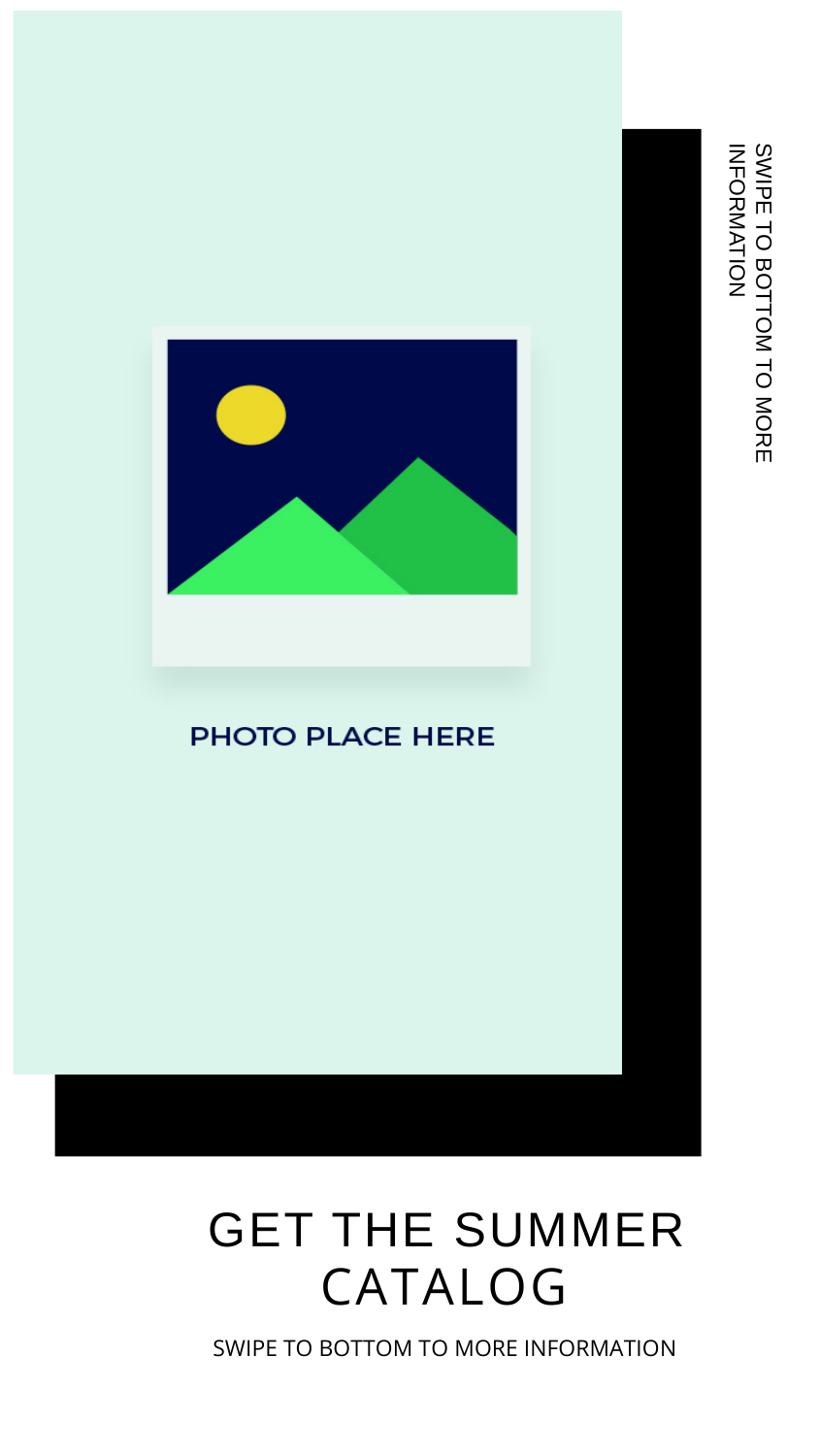

SWIPE TO BOTTOM TO MORE INFORMATION
GET THE SUMMER
CATALOG
SWIPE TO BOTTOM TO MORE INFORMATION